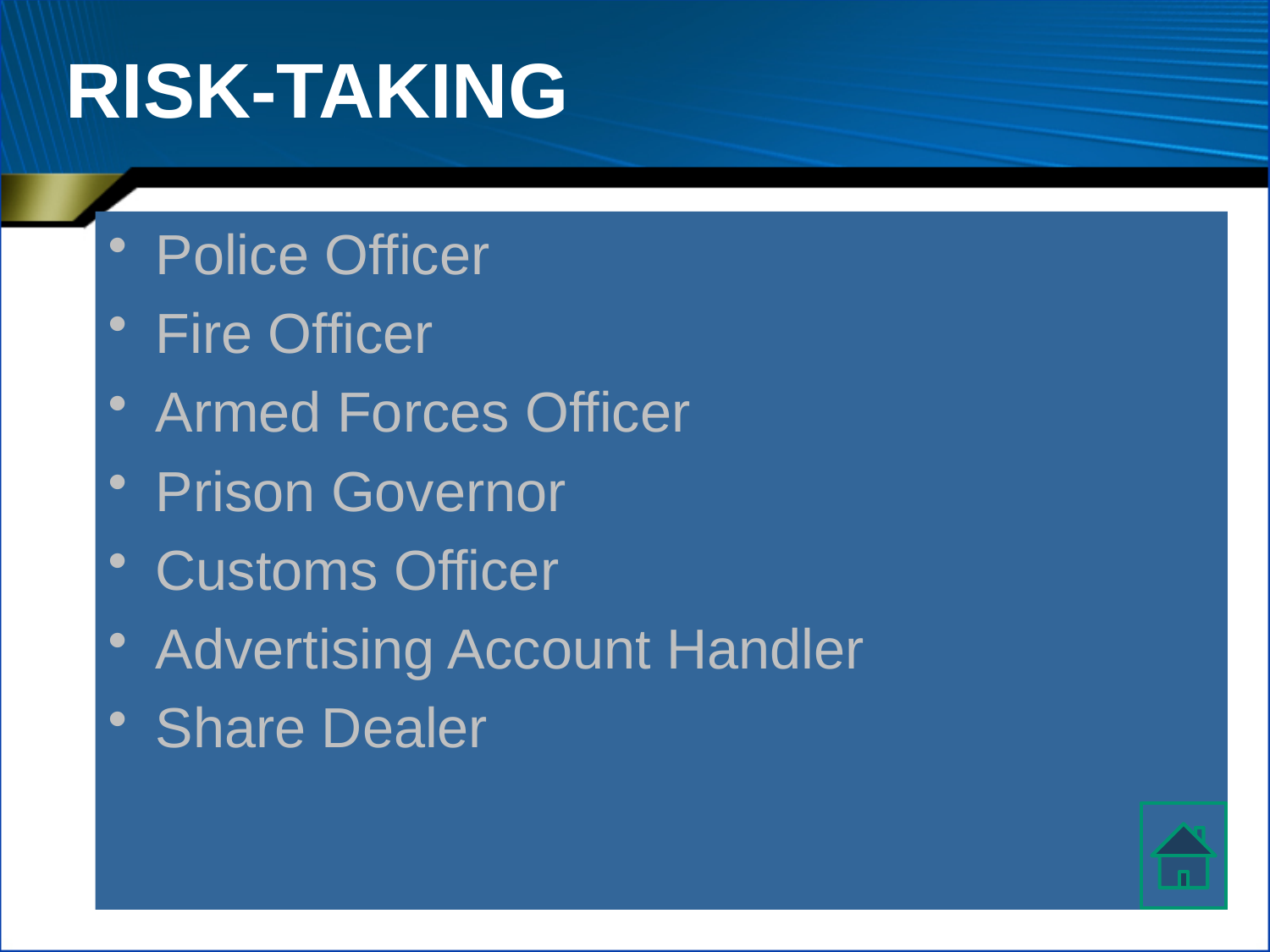

# RISK-TAKING
Police Officer
Fire Officer
Armed Forces Officer
Prison Governor
Customs Officer
Advertising Account Handler
Share Dealer